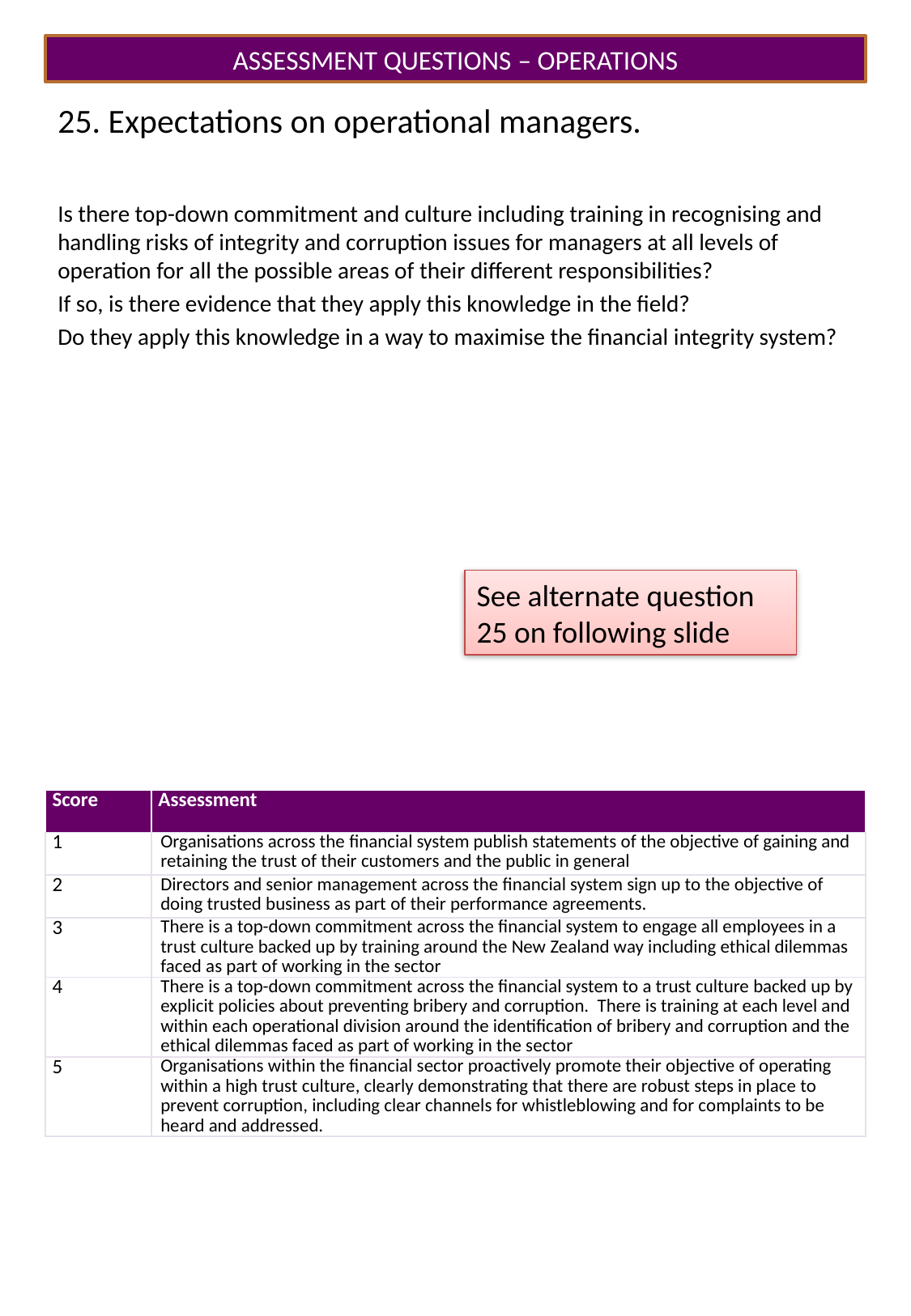

ASSESSMENT QUESTIONS – OPERATIONS
# 25. Expectations on operational managers.
Is there top-down commitment and culture including training in recognising and handling risks of integrity and corruption issues for managers at all levels of operation for all the possible areas of their different responsibilities?
If so, is there evidence that they apply this knowledge in the field?
Do they apply this knowledge in a way to maximise the financial integrity system?
See alternate question 25 on following slide
| Score | Assessment |
| --- | --- |
| 1 | Organisations across the financial system publish statements of the objective of gaining and retaining the trust of their customers and the public in general |
| 2 | Directors and senior management across the financial system sign up to the objective of doing trusted business as part of their performance agreements. |
| 3 | There is a top-down commitment across the financial system to engage all employees in a trust culture backed up by training around the New Zealand way including ethical dilemmas faced as part of working in the sector |
| 4 | There is a top-down commitment across the financial system to a trust culture backed up by explicit policies about preventing bribery and corruption. There is training at each level and within each operational division around the identification of bribery and corruption and the ethical dilemmas faced as part of working in the sector |
| 5 | Organisations within the financial sector proactively promote their objective of operating within a high trust culture, clearly demonstrating that there are robust steps in place to prevent corruption, including clear channels for whistleblowing and for complaints to be heard and addressed. |